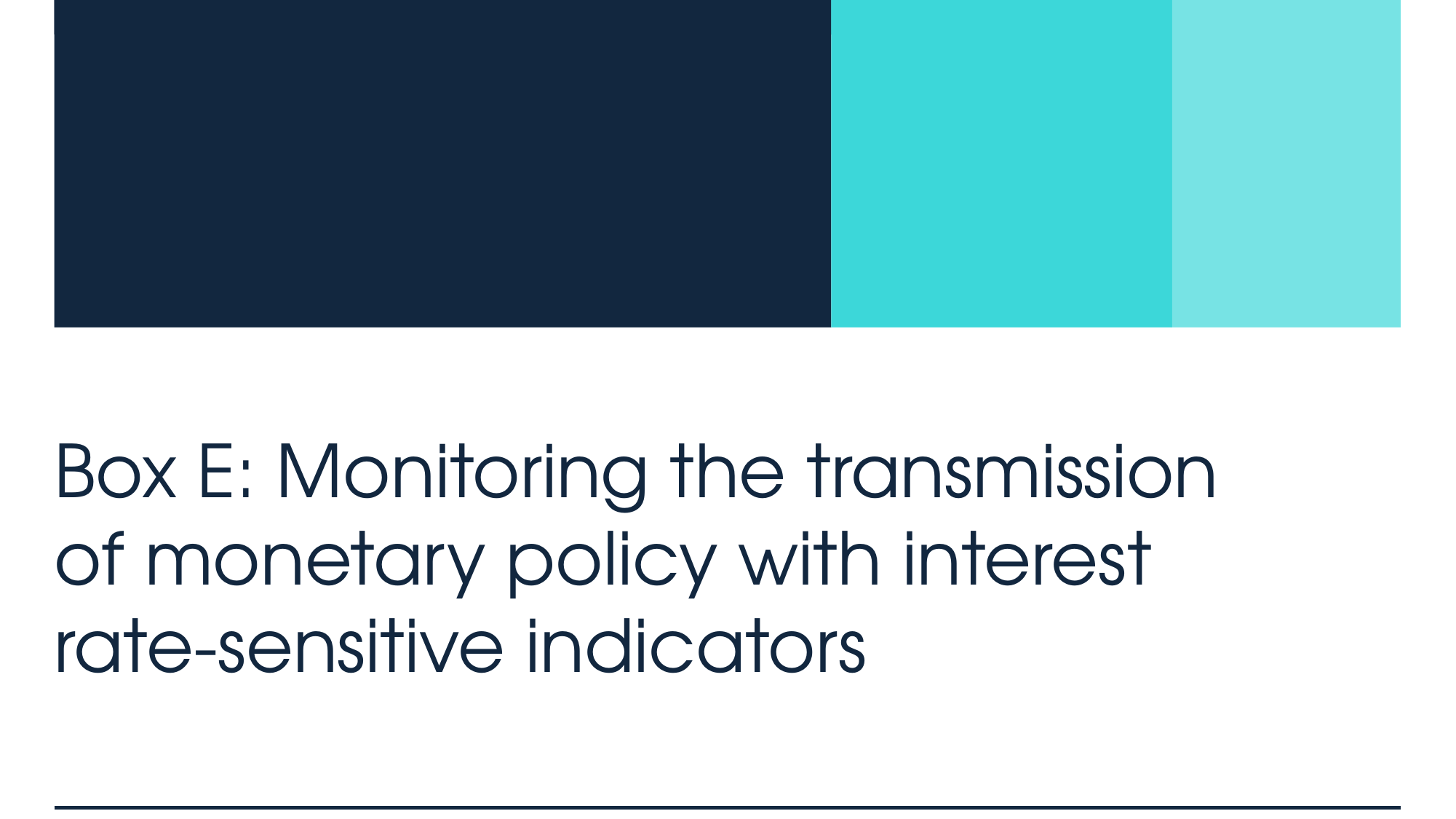

Box E: Monitoring the transmission
of monetary policy with interest
rate-sensitive indicators